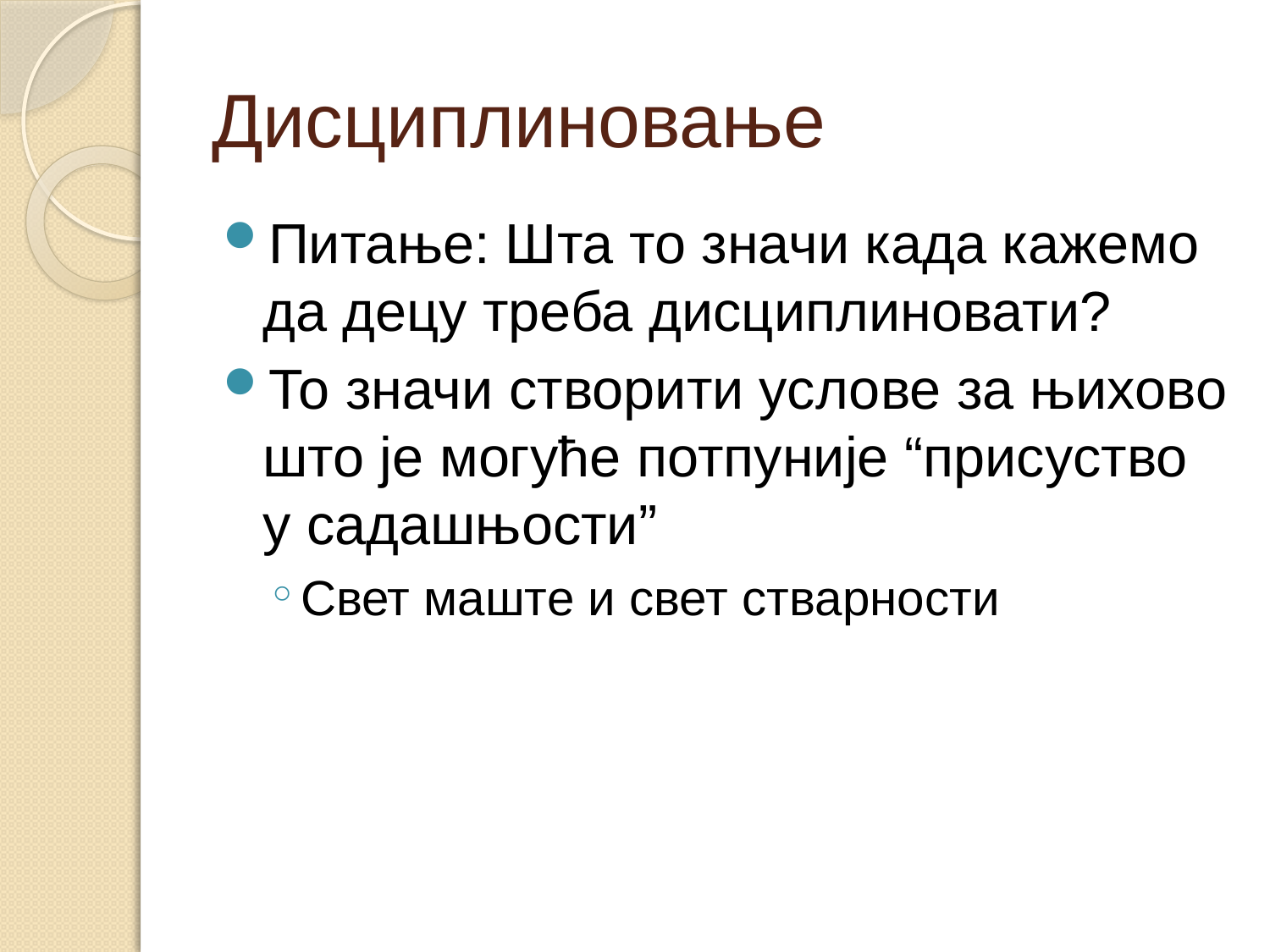

# Дисциплиновање
Питање: Шта то значи када кажемо да децу треба дисциплиновати?
То значи створити услове за њихово што је могуће потпуније “присуство у садашњости”
Свет маште и свет стварности